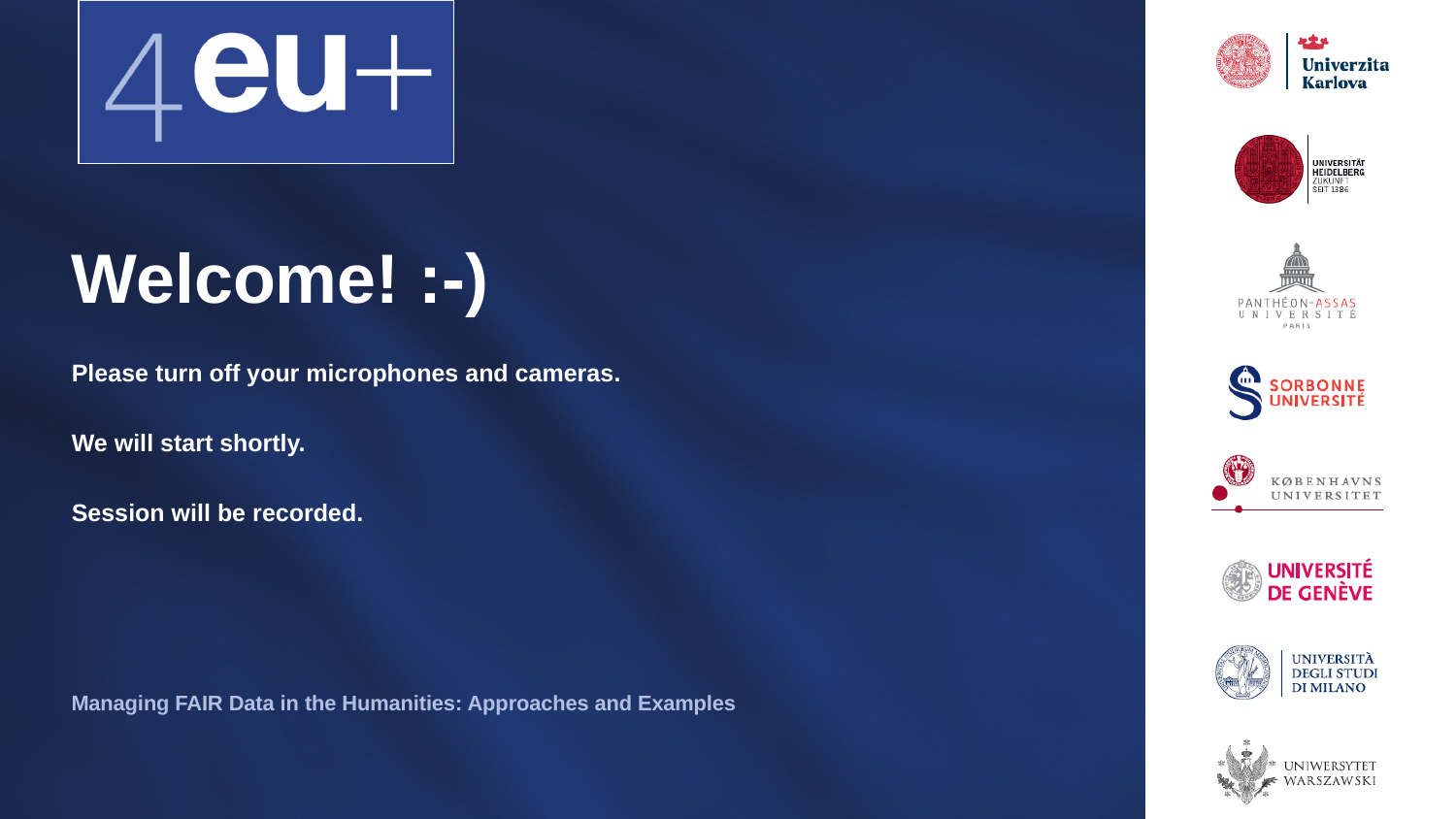

Welcome! :-)
Please turn off your microphones and cameras.
We will start shortly.
Session will be recorded.
Managing FAIR Data in the Humanities: Approaches and Examples